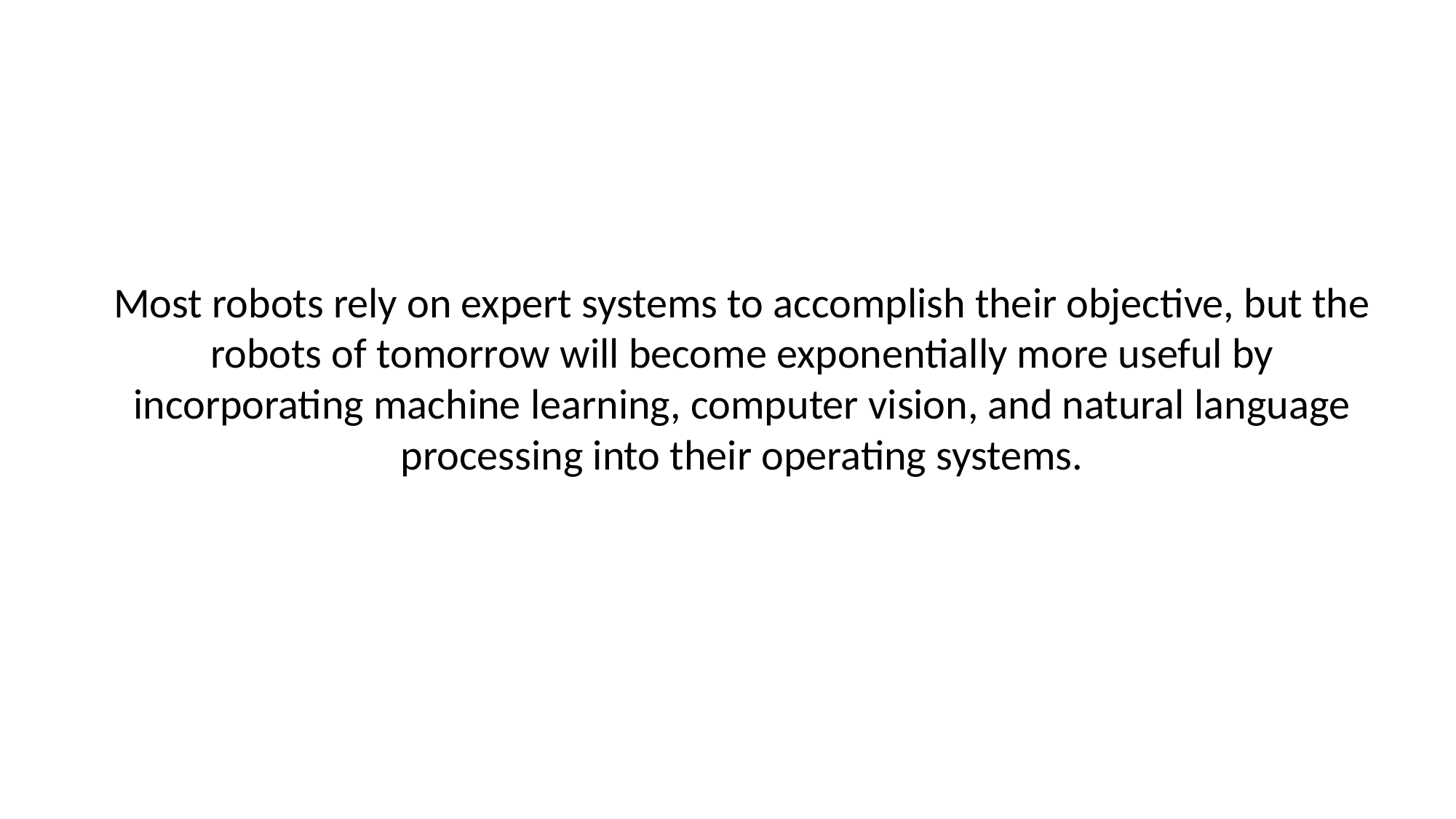

Most robots rely on expert systems to accomplish their objective, but the robots of tomorrow will become exponentially more useful by incorporating machine learning, computer vision, and natural language processing into their operating systems.